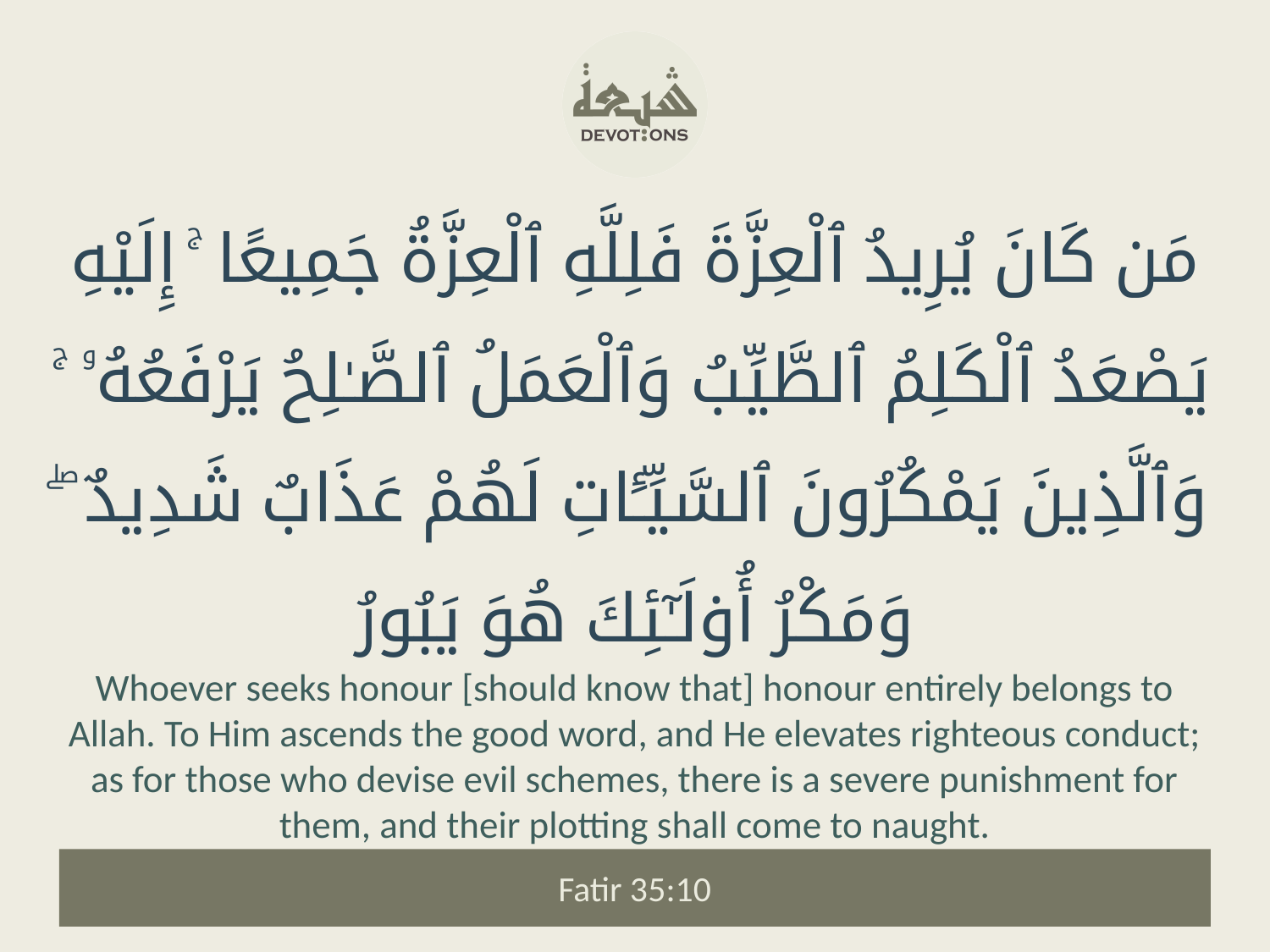

مَن كَانَ يُرِيدُ ٱلْعِزَّةَ فَلِلَّهِ ٱلْعِزَّةُ جَمِيعًا ۚ إِلَيْهِ يَصْعَدُ ٱلْكَلِمُ ٱلطَّيِّبُ وَٱلْعَمَلُ ٱلصَّـٰلِحُ يَرْفَعُهُۥ ۚ وَٱلَّذِينَ يَمْكُرُونَ ٱلسَّيِّـَٔاتِ لَهُمْ عَذَابٌ شَدِيدٌ ۖ وَمَكْرُ أُو۟لَـٰٓئِكَ هُوَ يَبُورُ
Whoever seeks honour [should know that] honour entirely belongs to Allah. To Him ascends the good word, and He elevates righteous conduct; as for those who devise evil schemes, there is a severe punishment for them, and their plotting shall come to naught.
Fatir 35:10